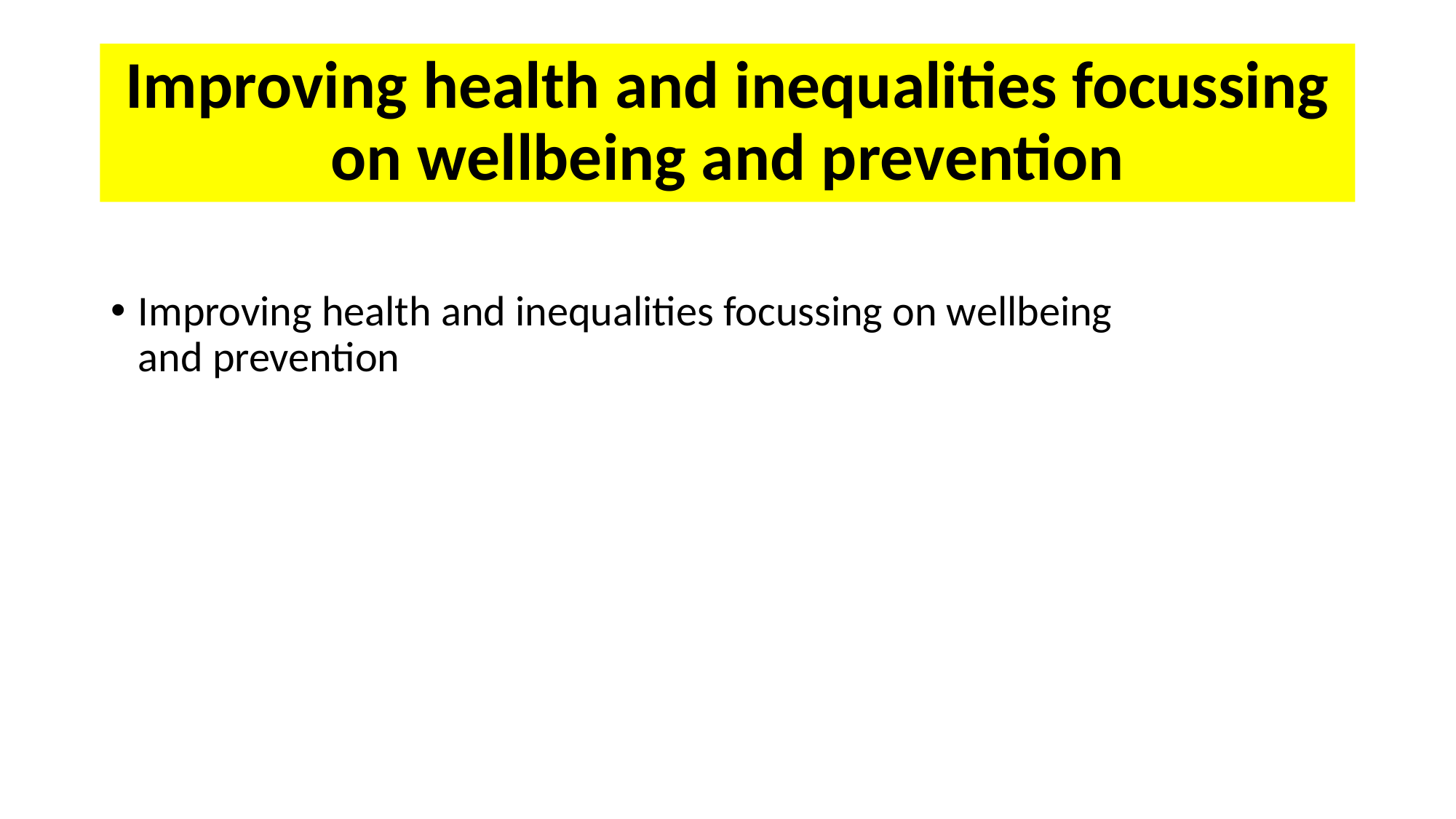

# Improving health and inequalities focussing on wellbeing and prevention

Improving health and inequalities focussing on wellbeing and prevention